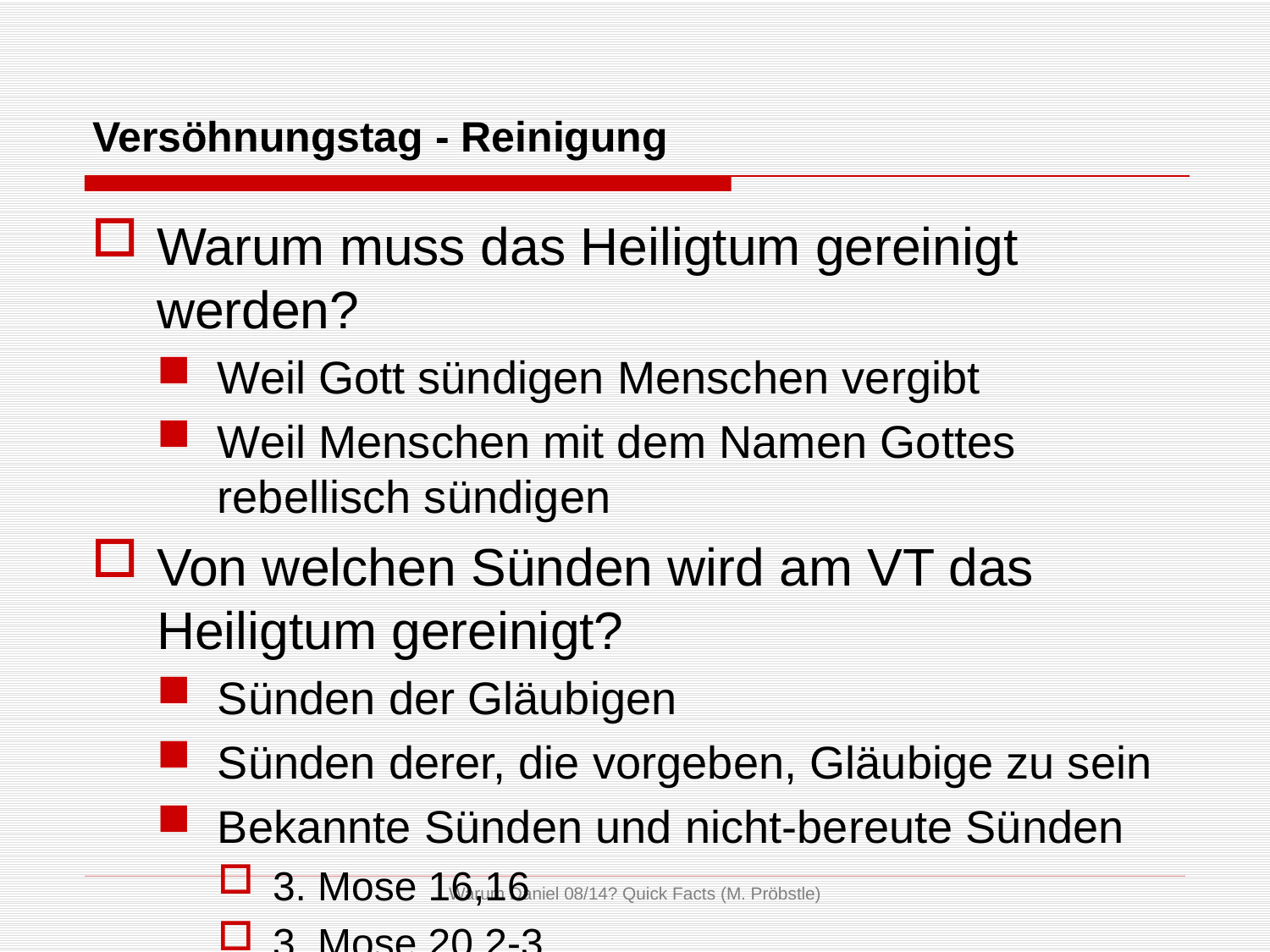

# Versöhnungstag - Reinigung
Warum muss das Heiligtum gereinigt werden?
Weil Gott sündigen Menschen vergibt
Weil Menschen mit dem Namen Gottes rebellisch sündigen
Von welchen Sünden wird am VT das Heiligtum gereinigt?
Sünden der Gläubigen
Sünden derer, die vorgeben, Gläubige zu sein
Bekannte Sünden und nicht-bereute Sünden
3. Mose 16,16
3. Mose 20,2-3
4. Mose 19,13
Warum Daniel 08/14? Quick Facts (M. Pröbstle)